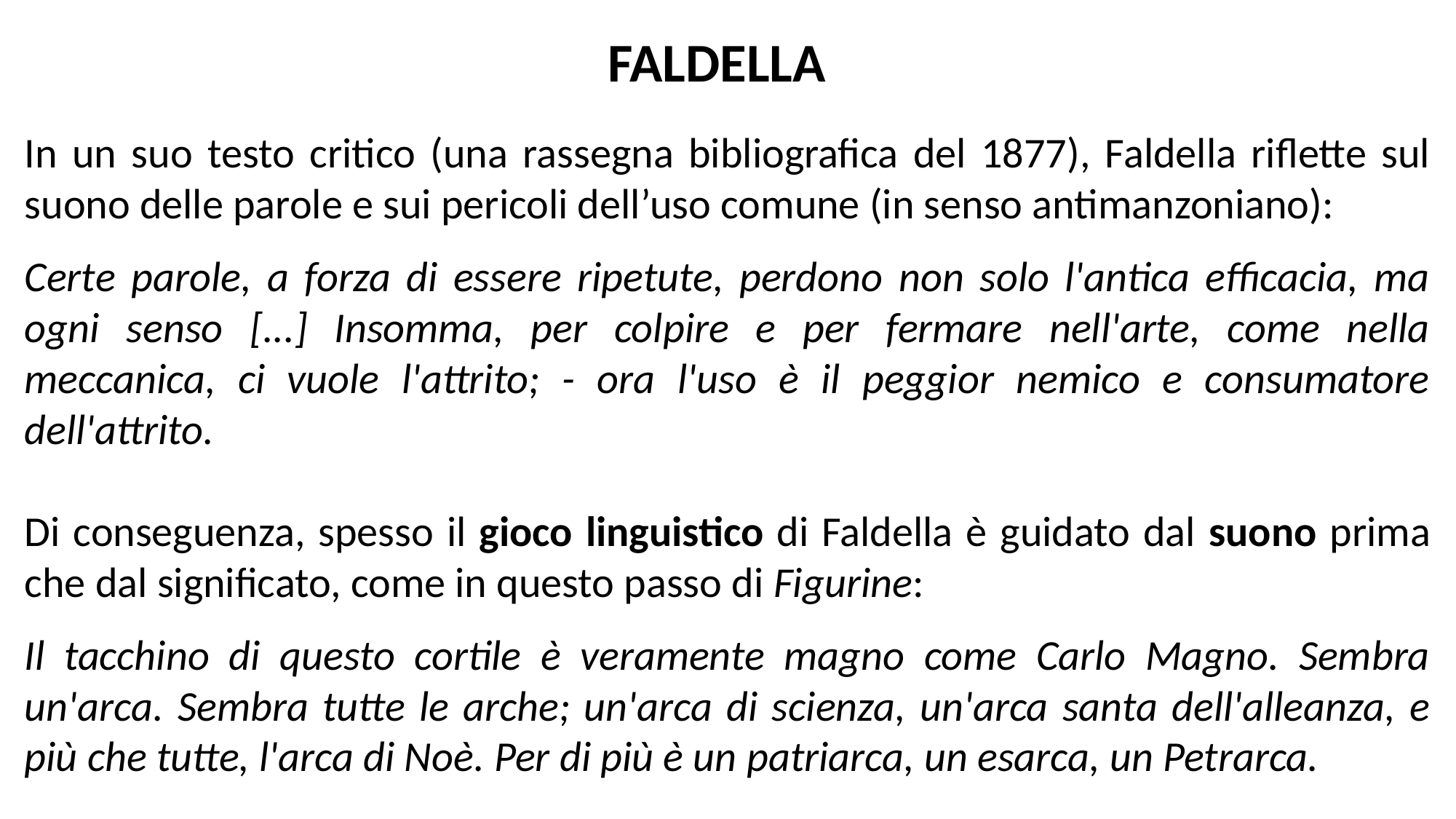

FALDELLA
In un suo testo critico (una rassegna bibliografica del 1877), Faldella riflette sul suono delle parole e sui pericoli dell’uso comune (in senso antimanzoniano):

Certe parole, a forza di essere ripetute, perdono non solo l'antica efficacia, ma ogni senso [...] Insomma, per colpire e per fermare nell'arte, come nella meccanica, ci vuole l'attrito; - ora l'uso è il peggior nemico e consumatore dell'attrito.

Di conseguenza, spesso il gioco linguistico di Faldella è guidato dal suono prima che dal significato, come in questo passo di Figurine:

Il tacchino di questo cortile è veramente magno come Carlo Magno. Sembra un'arca. Sembra tutte le arche; un'arca di scienza, un'arca santa dell'alleanza, e più che tutte, l'arca di Noè. Per di più è un patriarca, un esarca, un Petrarca.